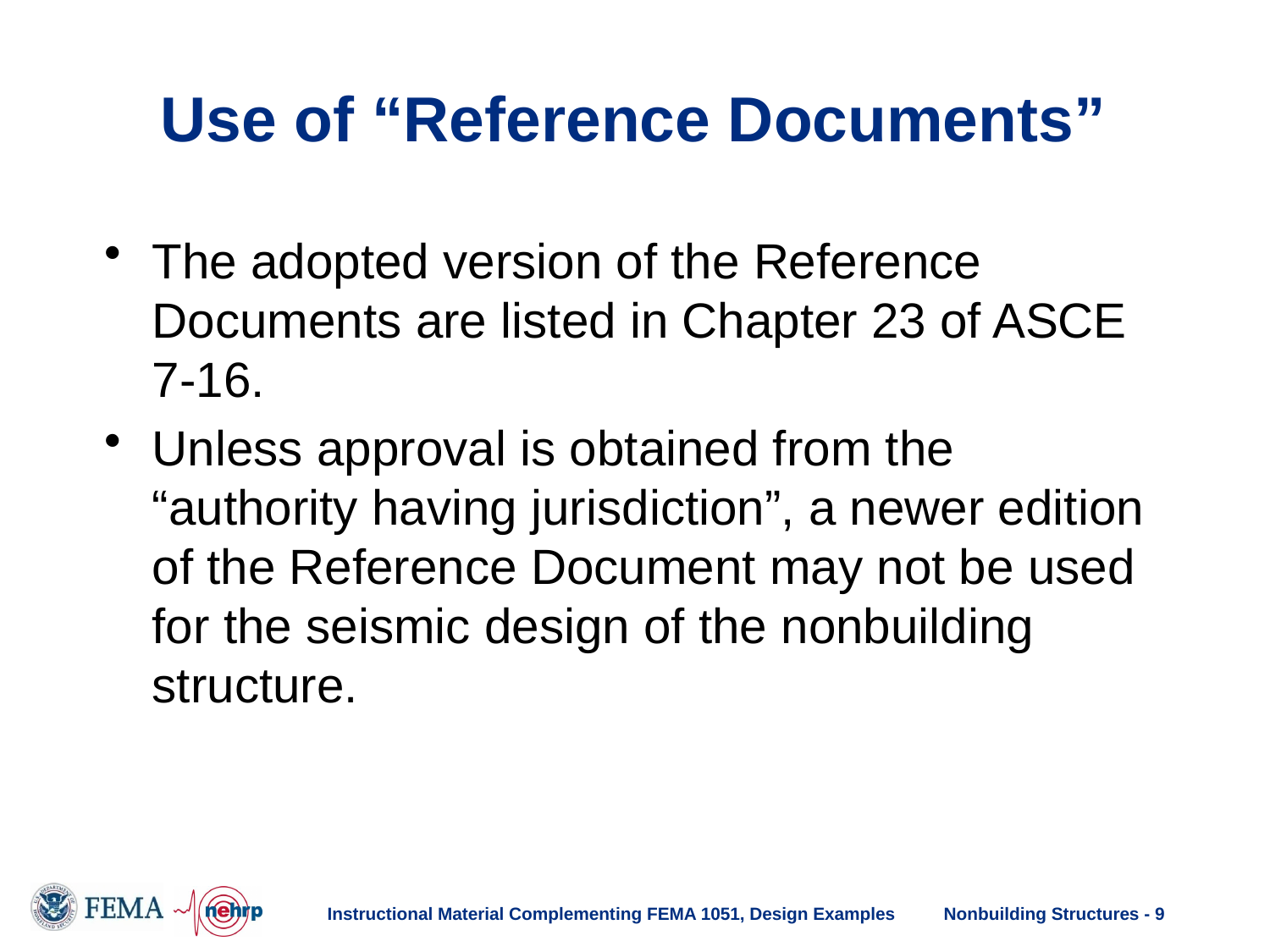

# Use of “Reference Documents”
The adopted version of the Reference Documents are listed in Chapter 23 of ASCE 7-16.
Unless approval is obtained from the “authority having jurisdiction”, a newer edition of the Reference Document may not be used for the seismic design of the nonbuilding structure.
Instructional Material Complementing FEMA 1051, Design Examples
Nonbuilding Structures - 9